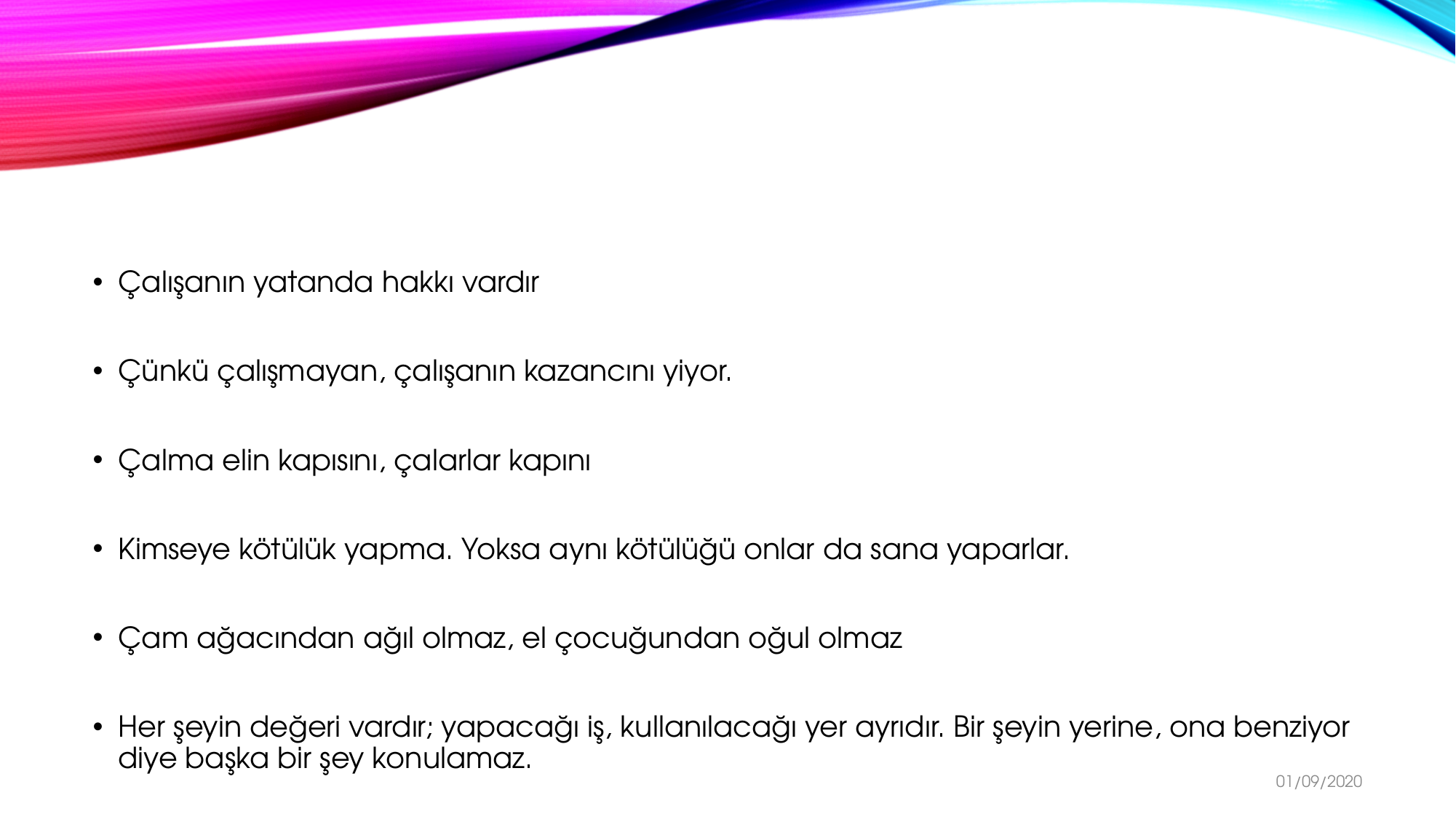

#
Çalışanın yatanda hakkı vardır

Çünkü çalışmayan, çalışanın kazancını yiyor.

Çalma elin kapısını, çalarlar kapını

Kimseye kötülük yapma. Yoksa aynı kötülüğü onlar da sana yaparlar.

Çam ağacından ağıl olmaz, el çocuğundan oğul olmaz

Her şeyin değeri vardır; yapacağı iş, kullanılacağı yer ayrıdır. Bir şeyin yerine, ona benziyor diye başka bir şey konulamaz.
01/09/2020